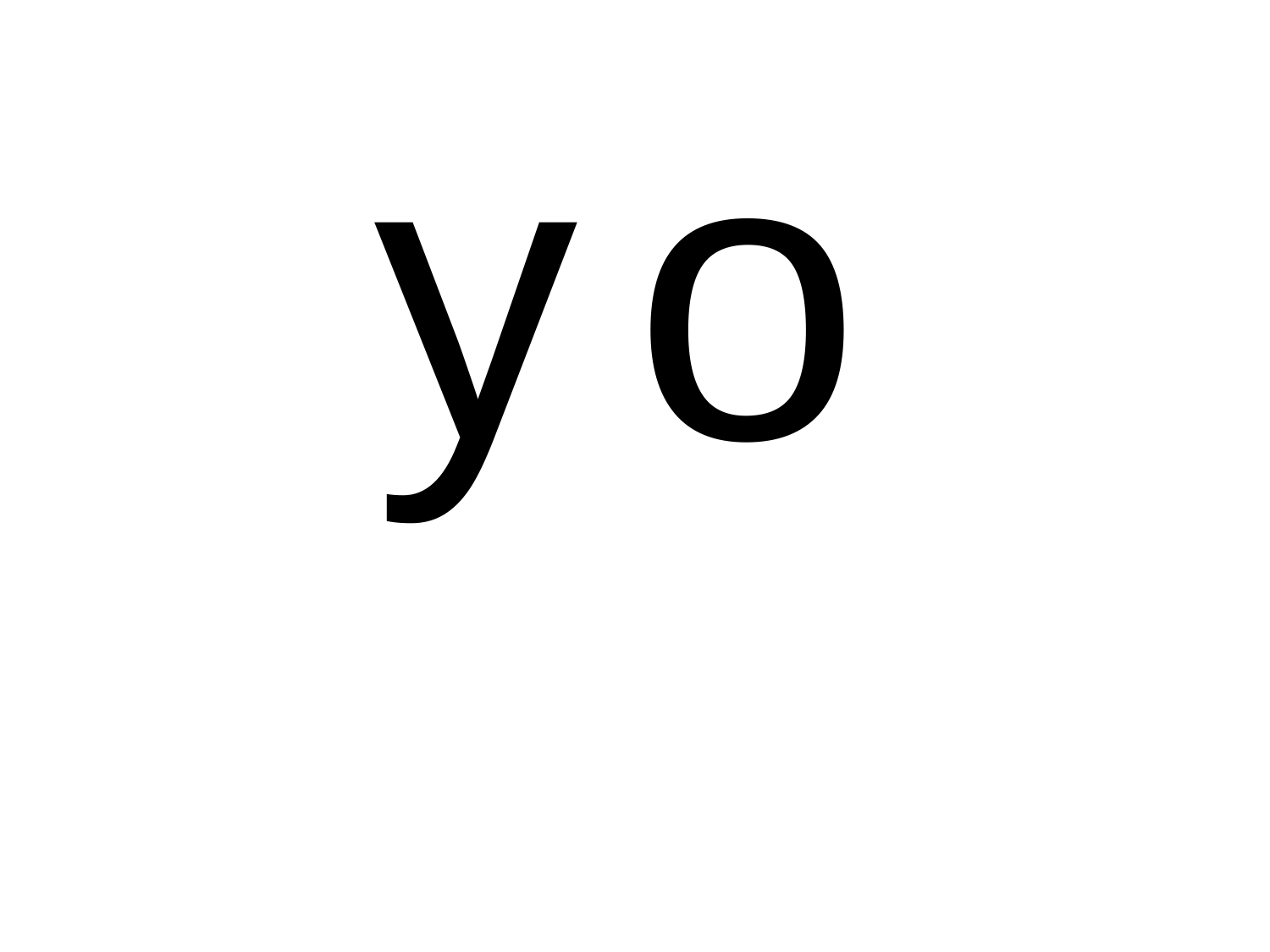

| y |
| --- |
| o |
| --- |